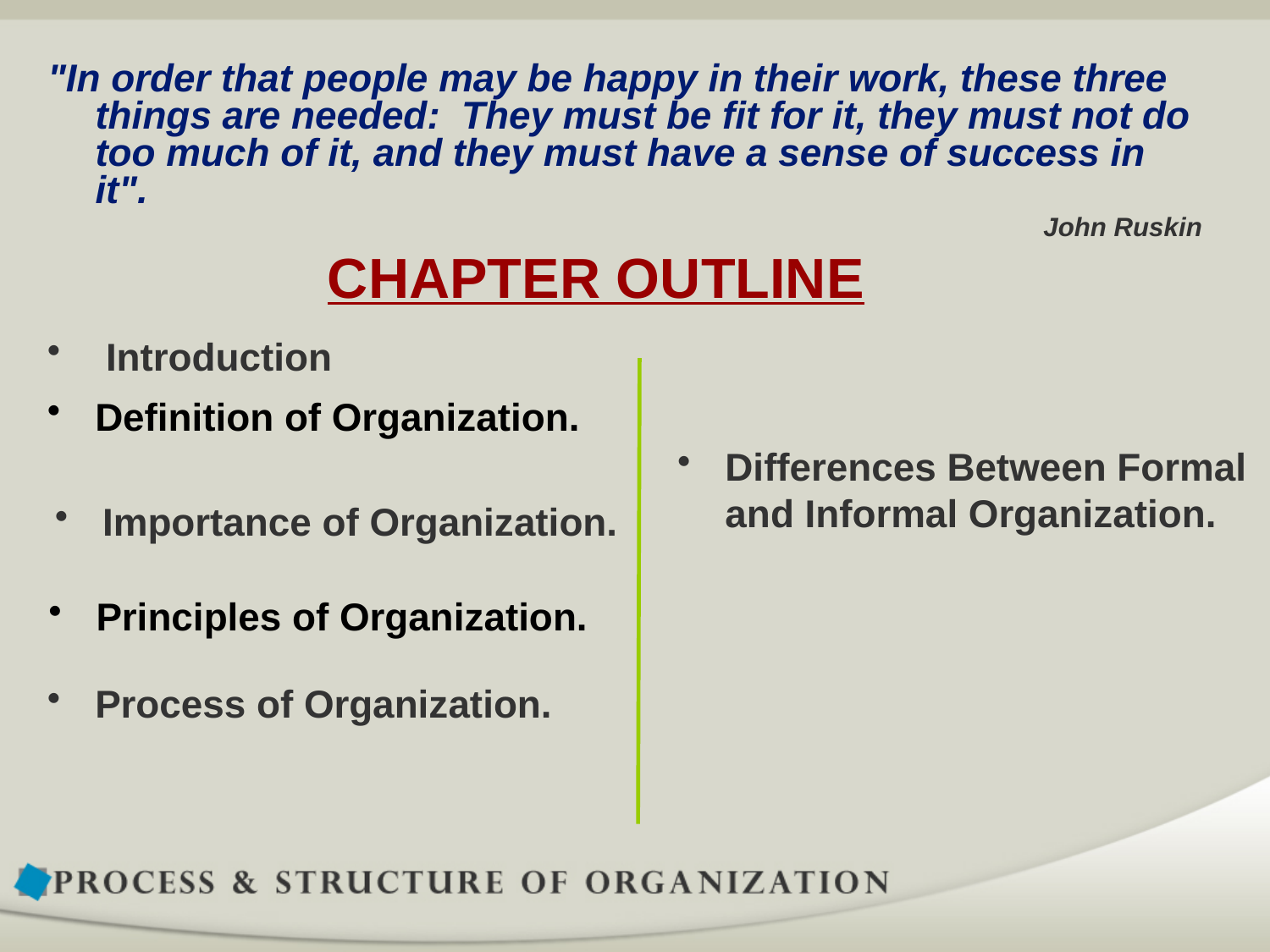

"In order that people may be happy in their work, these three things are needed:  They must be fit for it, they must not do too much of it, and they must have a sense of success in it".
John Ruskin
CHAPTER OUTLINE
 Introduction

Definition of Organization.
Differences Between Formal and Informal Organization.

Importance of Organization.

Principles of Organization.

Process of Organization.